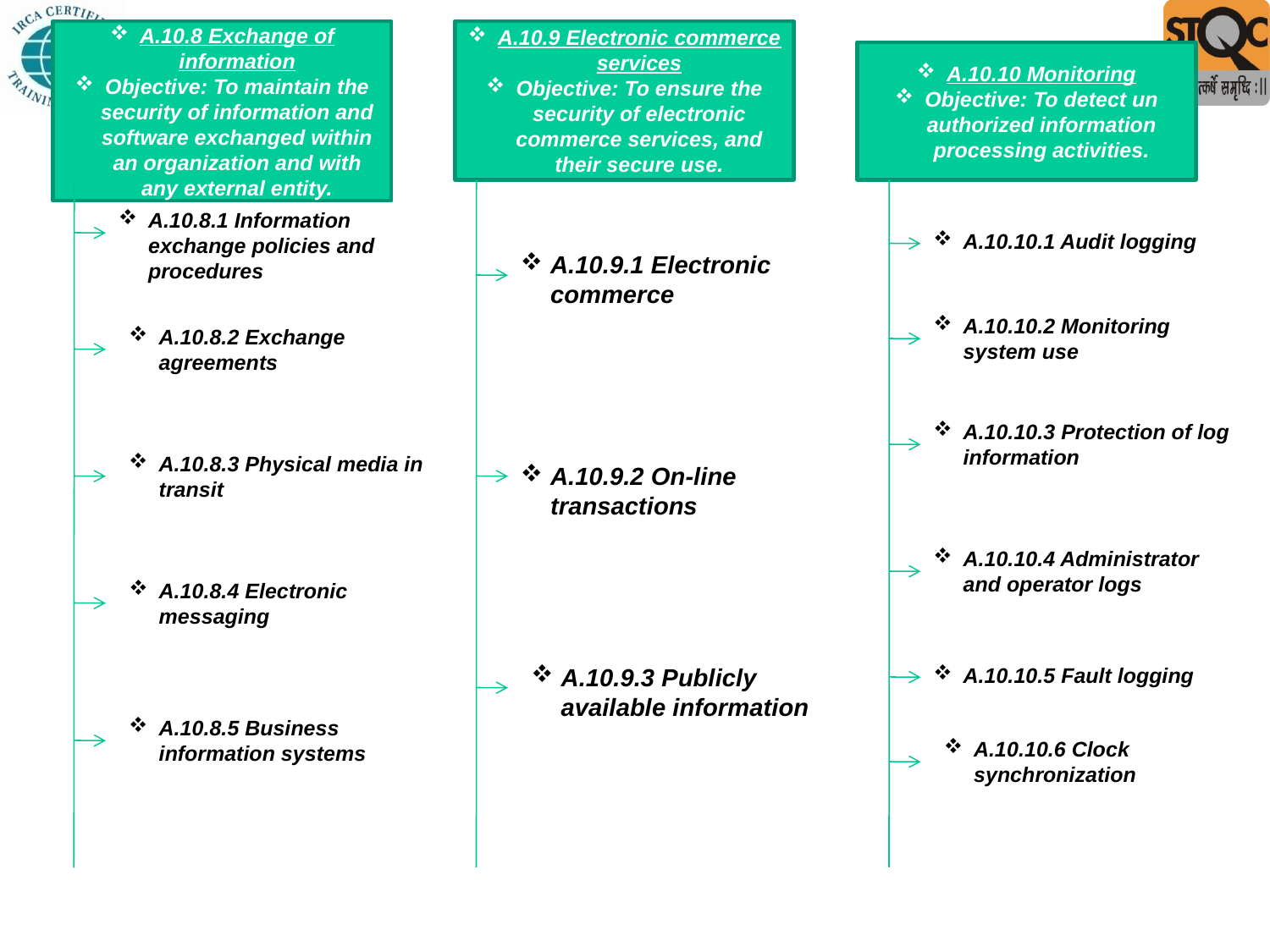

A.10.8 Exchange of information
Objective: To maintain the security of information and software exchanged within an organization and with any external entity.
A.10.9 Electronic commerce services
Objective: To ensure the security of electronic commerce services, and their secure use.
A.10.10 Monitoring
Objective: To detect un authorized information processing activities.
A.10.8.1 Information exchange policies and procedures
A.10.10.1 Audit logging
A.10.9.1 Electronic commerce
A.10.10.2 Monitoring system use
A.10.8.2 Exchange agreements
A.10.10.3 Protection of log information
A.10.8.3 Physical media in transit
A.10.9.2 On-line transactions
A.10.10.4 Administrator and operator logs
A.10.8.4 Electronic messaging
A.10.9.3 Publicly available information
A.10.10.5 Fault logging
A.10.8.5 Business information systems
A.10.10.6 Clock synchronization